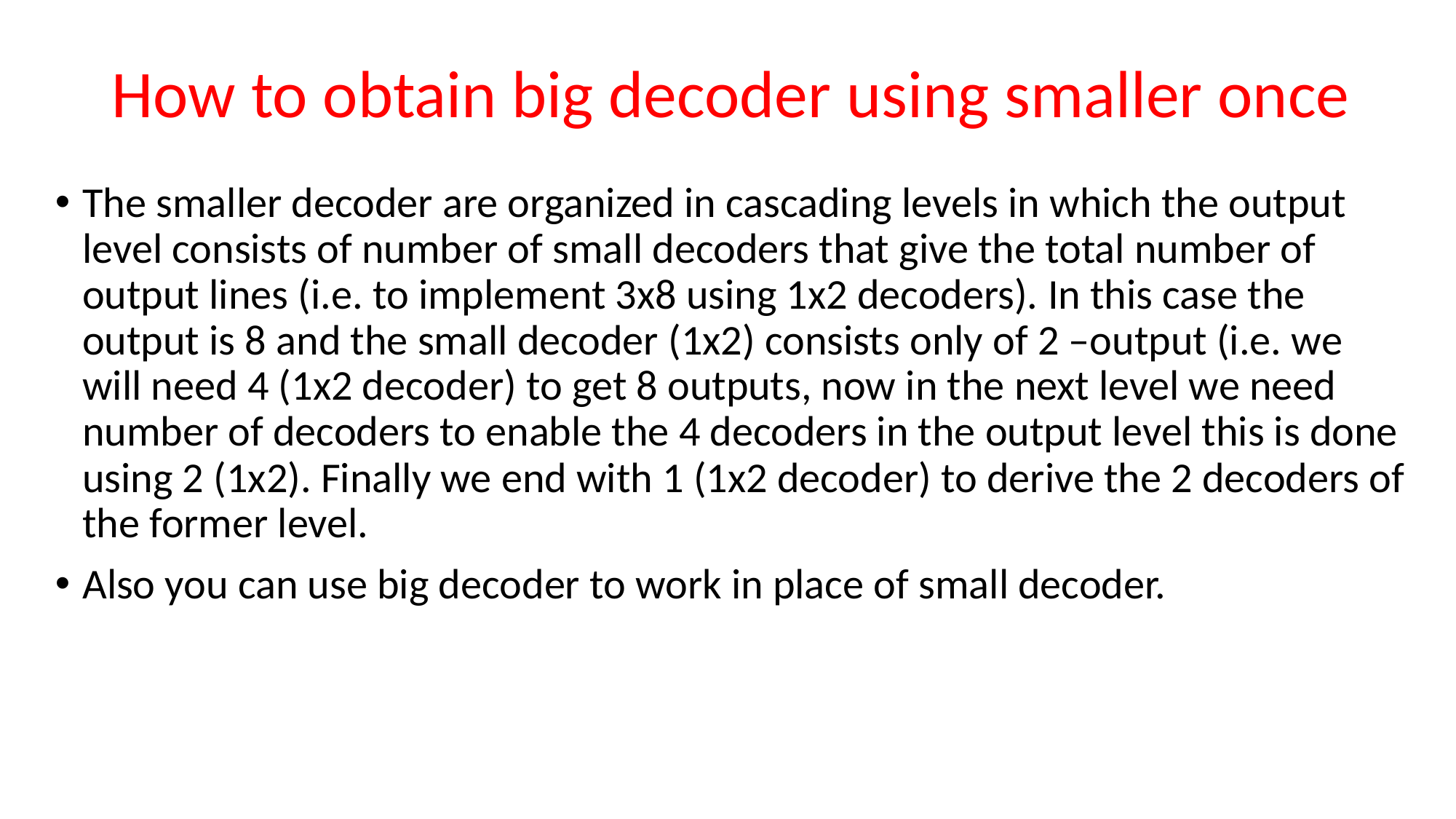

# How to obtain big decoder using smaller once
The smaller decoder are organized in cascading levels in which the output level consists of number of small decoders that give the total number of output lines (i.e. to implement 3x8 using 1x2 decoders). In this case the output is 8 and the small decoder (1x2) consists only of 2 –output (i.e. we will need 4 (1x2 decoder) to get 8 outputs, now in the next level we need number of decoders to enable the 4 decoders in the output level this is done using 2 (1x2). Finally we end with 1 (1x2 decoder) to derive the 2 decoders of the former level.
Also you can use big decoder to work in place of small decoder.